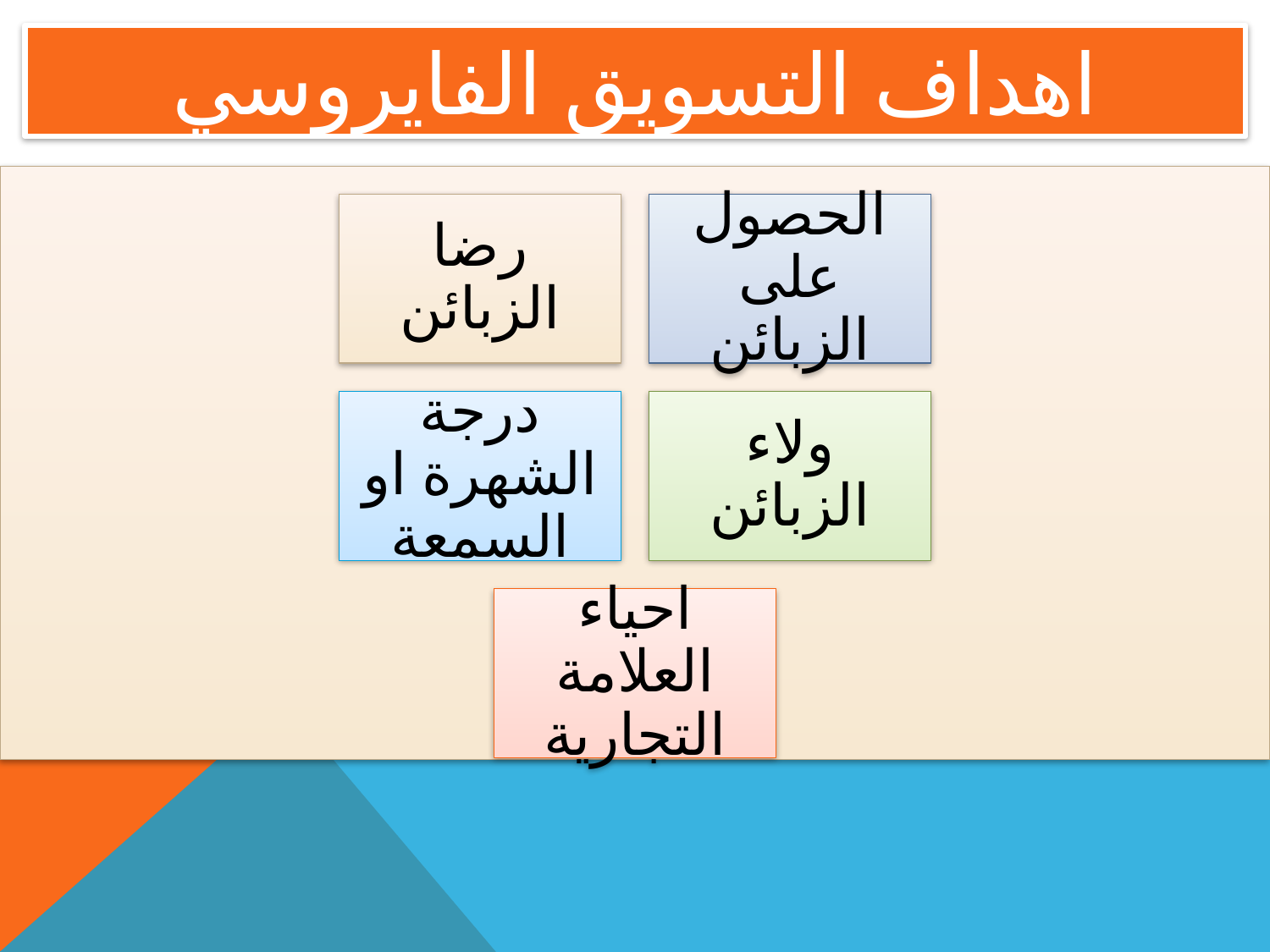

# اهداف التسويق الفايروسي

رضا الزبائن
الحصول على الزبائن
درجة الشهرة او السمعة
ولاء الزبائن
احياء العلامة التجارية